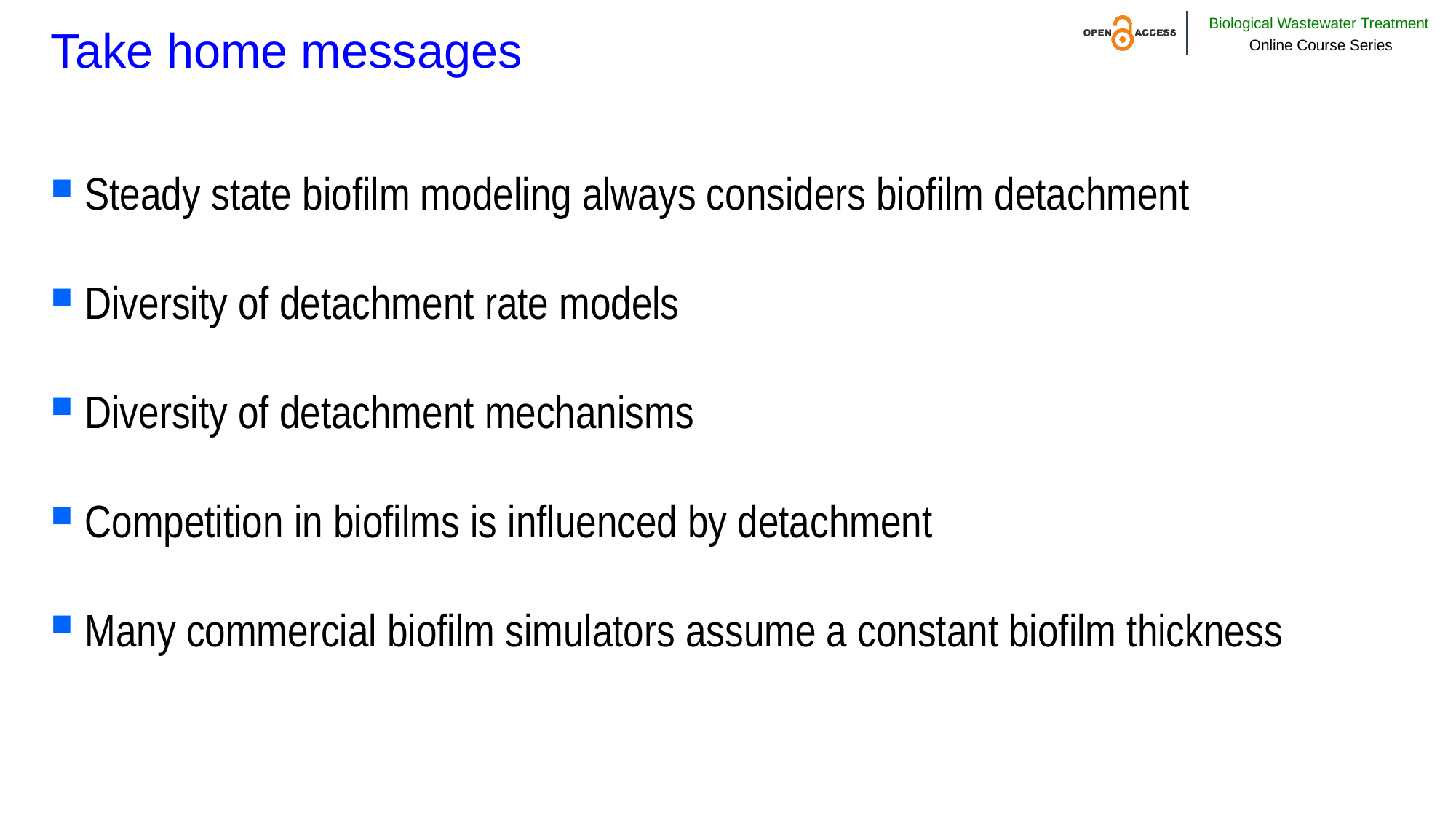

# Take home messages

Steady state biofilm modeling always considers biofilm detachment

Diversity of detachment rate models

Diversity of detachment mechanisms

Competition in biofilms is influenced by detachment

Many commercial biofilm simulators assume a constant biofilm thickness